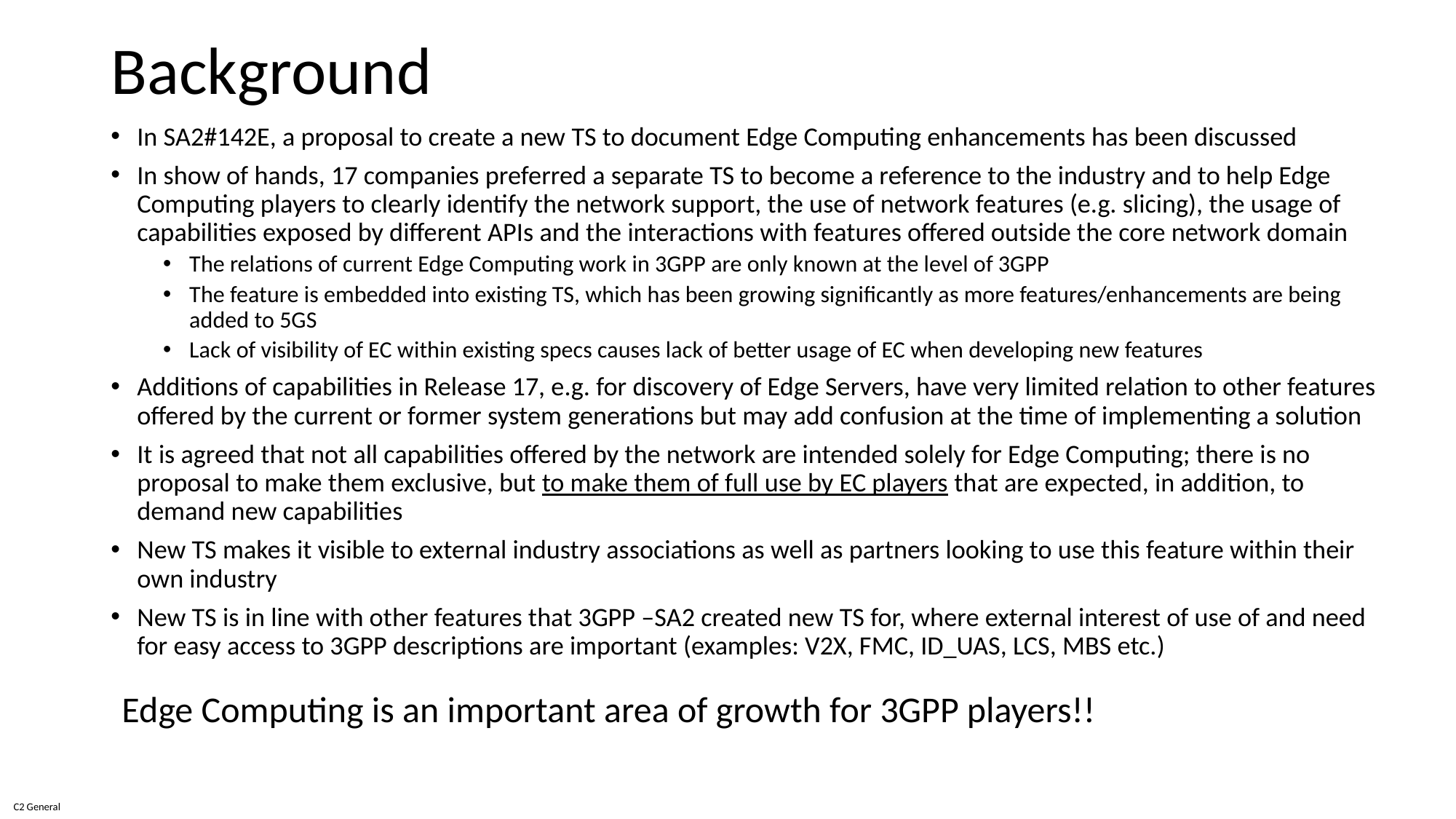

# Background
In SA2#142E, a proposal to create a new TS to document Edge Computing enhancements has been discussed
In show of hands, 17 companies preferred a separate TS to become a reference to the industry and to help Edge Computing players to clearly identify the network support, the use of network features (e.g. slicing), the usage of capabilities exposed by different APIs and the interactions with features offered outside the core network domain
The relations of current Edge Computing work in 3GPP are only known at the level of 3GPP
The feature is embedded into existing TS, which has been growing significantly as more features/enhancements are being added to 5GS
Lack of visibility of EC within existing specs causes lack of better usage of EC when developing new features
Additions of capabilities in Release 17, e.g. for discovery of Edge Servers, have very limited relation to other features offered by the current or former system generations but may add confusion at the time of implementing a solution
It is agreed that not all capabilities offered by the network are intended solely for Edge Computing; there is no proposal to make them exclusive, but to make them of full use by EC players that are expected, in addition, to demand new capabilities
New TS makes it visible to external industry associations as well as partners looking to use this feature within their own industry
New TS is in line with other features that 3GPP –SA2 created new TS for, where external interest of use of and need for easy access to 3GPP descriptions are important (examples: V2X, FMC, ID_UAS, LCS, MBS etc.)
Edge Computing is an important area of growth for 3GPP players!!